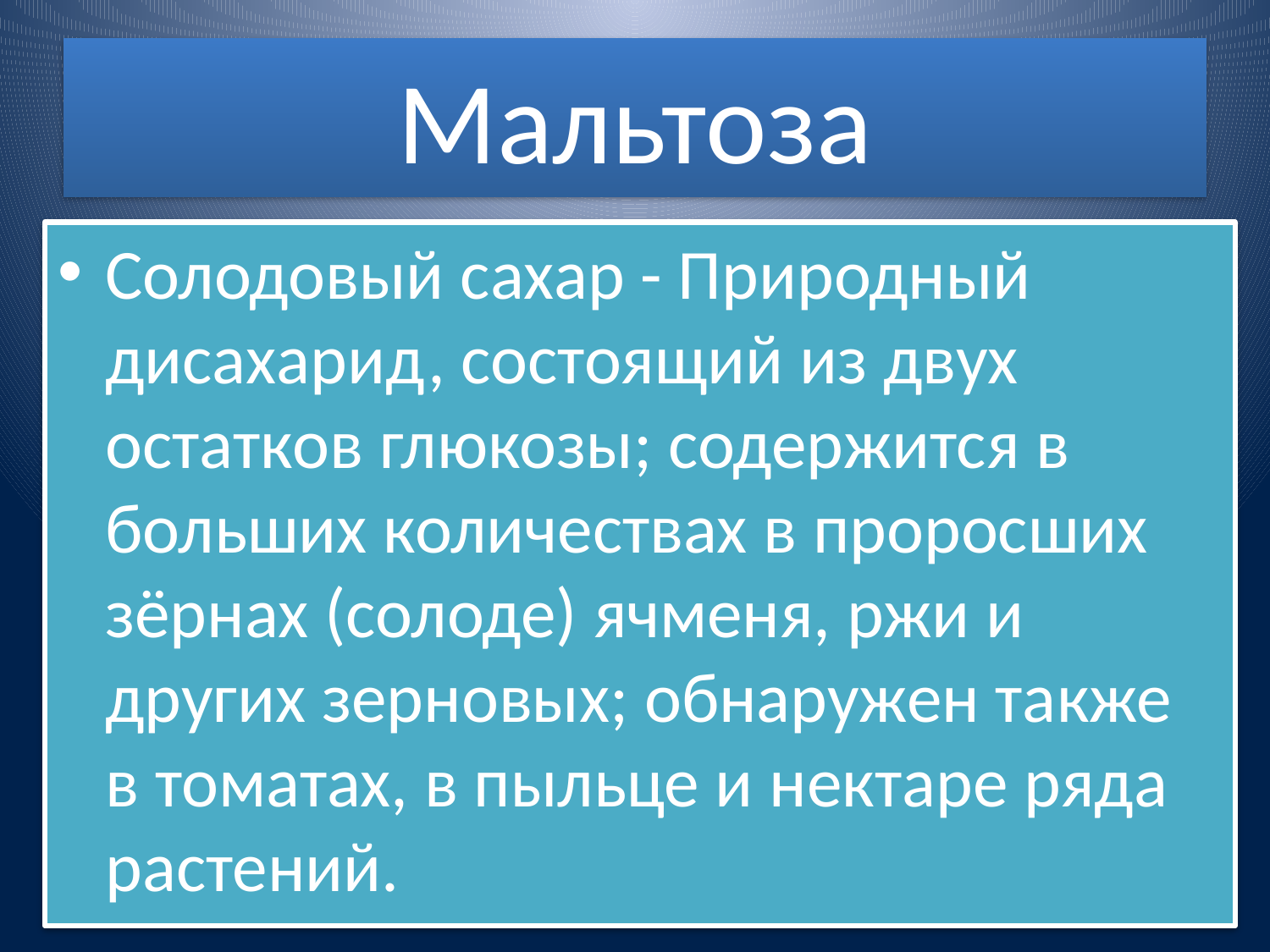

# Мальтоза
Солодовый сахар - Природный дисахарид, состоящий из двух остатков глюкозы; содержится в больших количествах в проросших зёрнах (солоде) ячменя, ржи и других зерновых; обнаружен также в томатах, в пыльце и нектаре ряда растений.